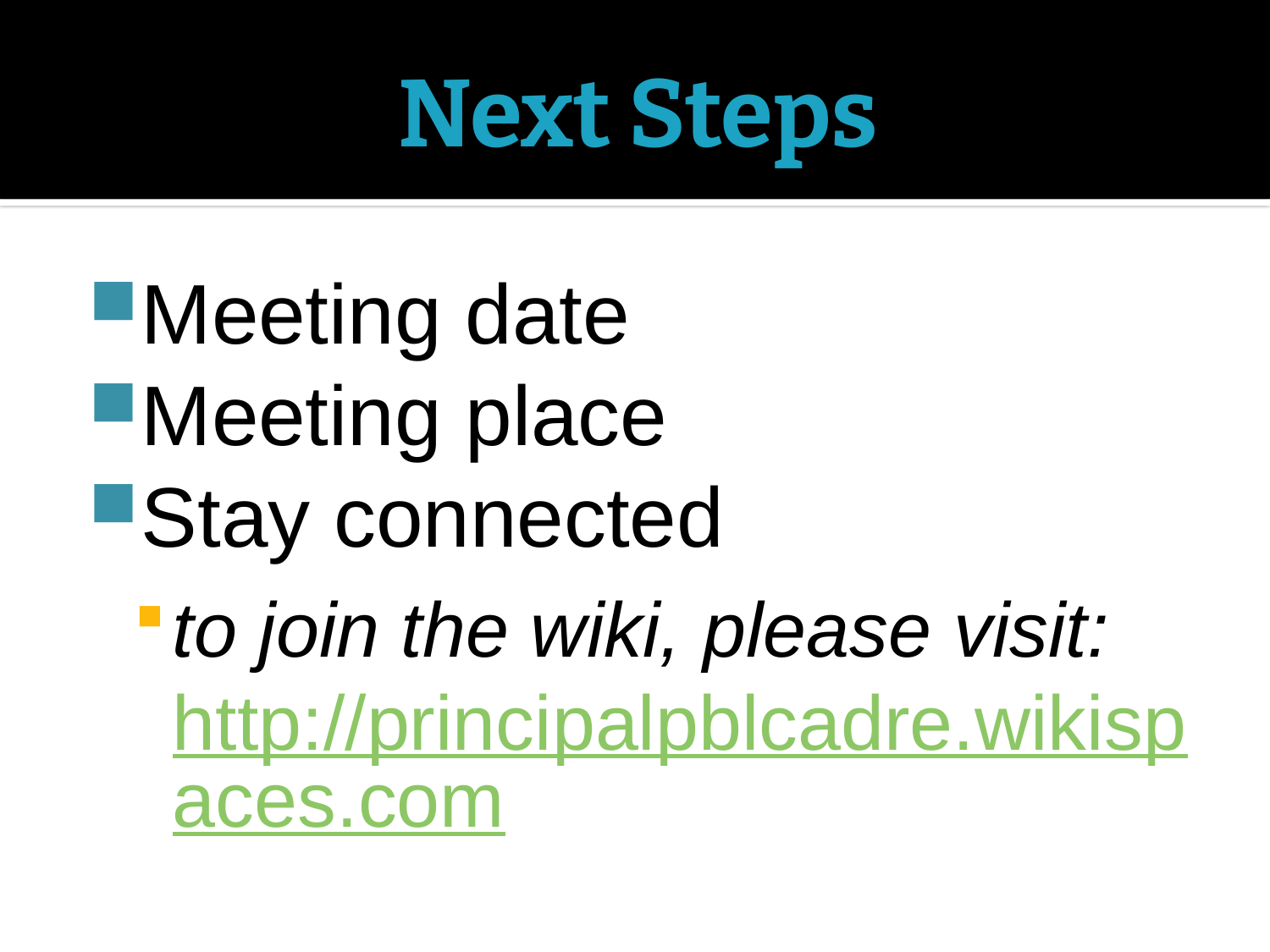

# Next Steps
Meeting date
Meeting place
Stay connected
to join the wiki, please visit: http://principalpblcadre.wikispaces.com